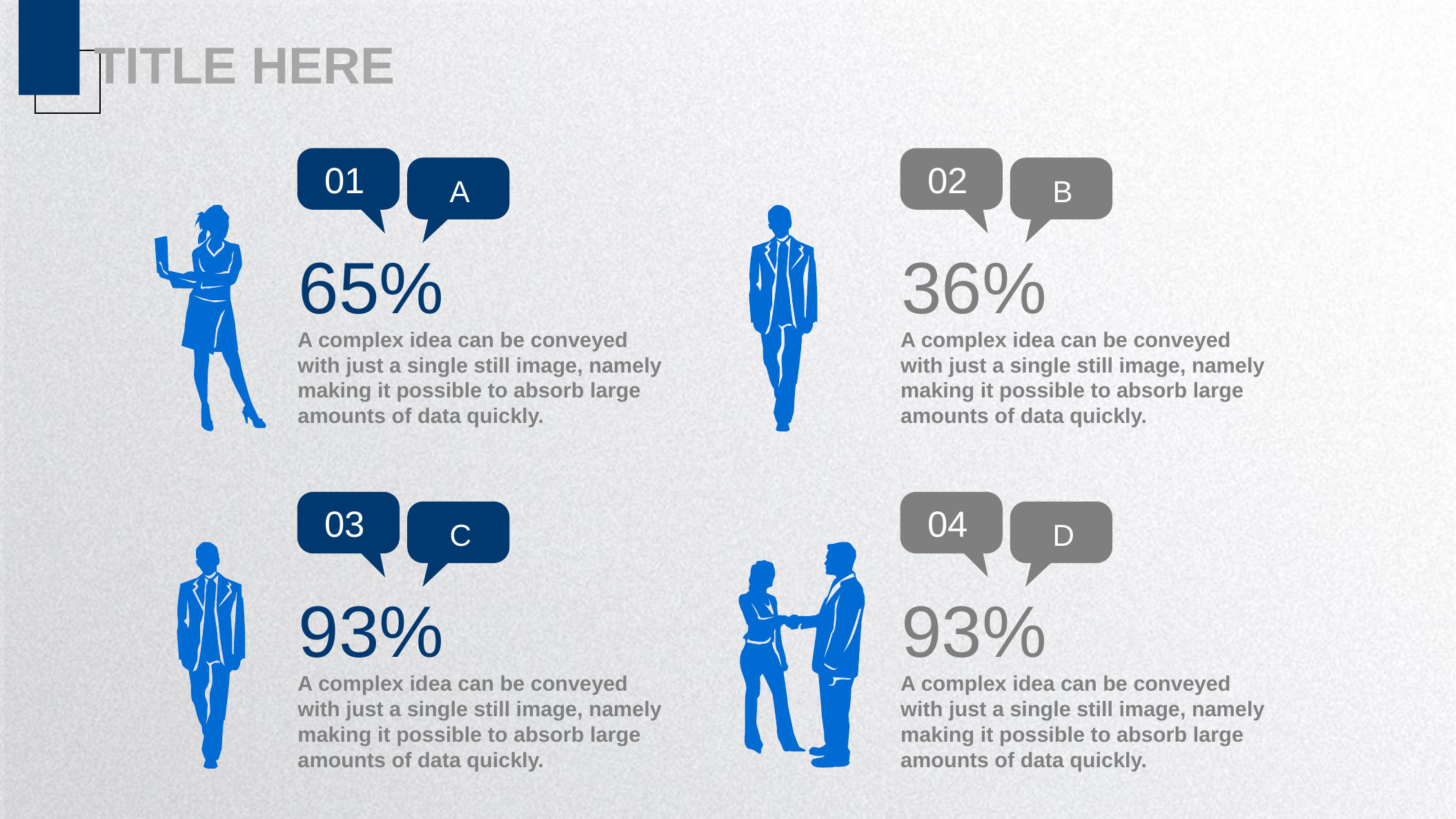

TITLE HERE

01
A
65%
A complex idea can be conveyed with just a single still image, namely making it possible to absorb large amounts of data quickly.

02
B
36%
A complex idea can be conveyed with just a single still image, namely making it possible to absorb large amounts of data quickly.

93%
A complex idea can be conveyed with just a single still image, namely making it possible to absorb large amounts of data quickly.
03
C

04
D
93%
A complex idea can be conveyed with just a single still image, namely making it possible to absorb large amounts of data quickly.